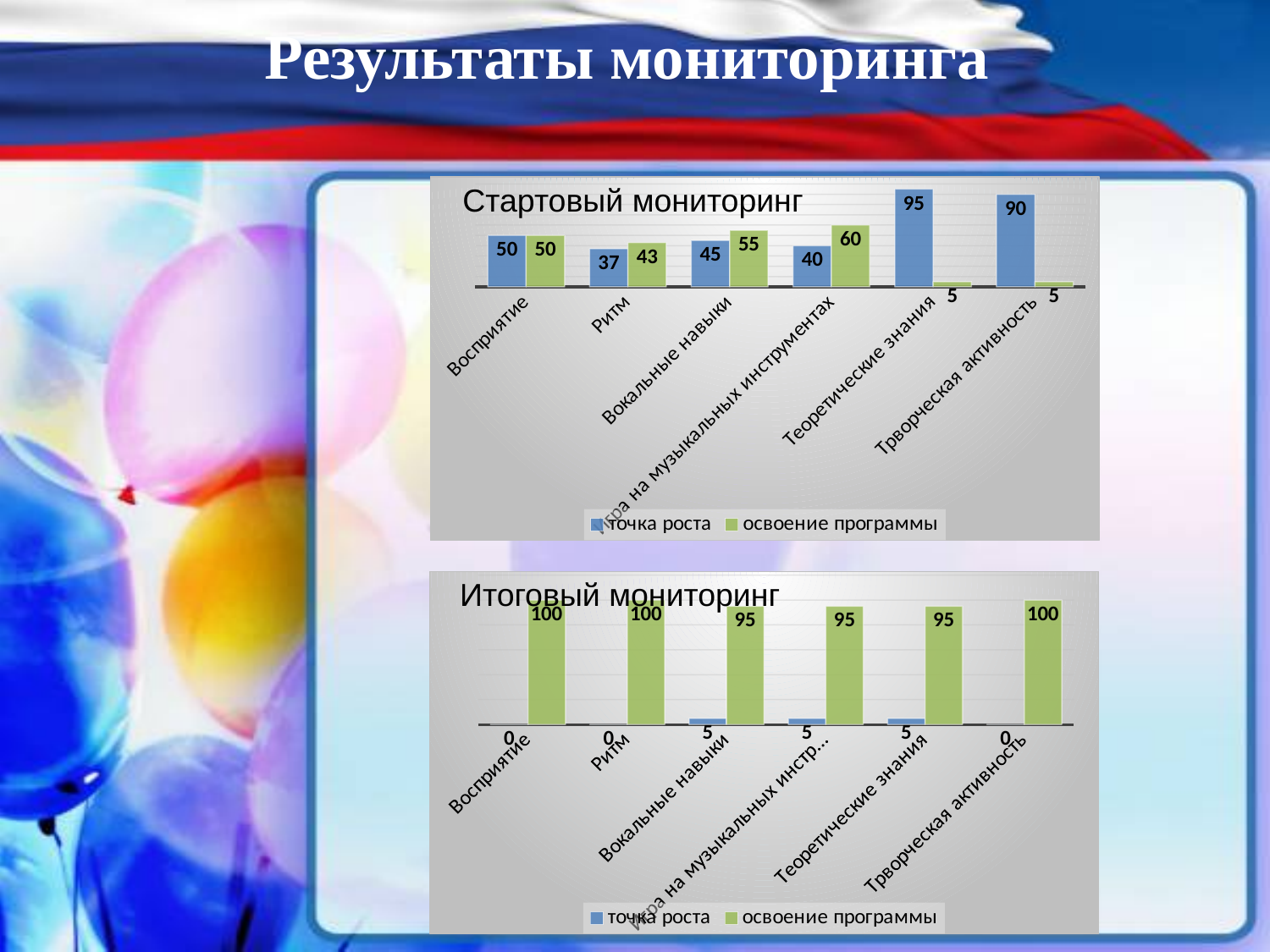

# Результаты мониторинга
Стартовый мониторинг

### Chart

| Category | точка роста | освоение программы |
|---|---|---|
| Восприятие | 50.0 | 50.0 |
| Ритм | 37.0 | 43.0 |
| Вокальные навыки | 45.0 | 55.0 |
| Игра на музыкальных инструментах | 40.0 | 60.0 |
| Теоретические знания | 95.0 | 5.0 |
| Трворческая активность | 90.0 | 5.0 |
Итоговый мониторинг

### Chart

| Category | точка роста | освоение программы |
|---|---|---|
| Восприятие | 0.0 | 100.0 |
| Ритм | 0.0 | 100.0 |
| Вокальные навыки | 5.0 | 95.0 |
| Игра на музыкальных инструментах | 5.0 | 95.0 |
| Теоретические знания | 5.0 | 95.0 |
| Трворческая активность | 0.0 | 100.0 |